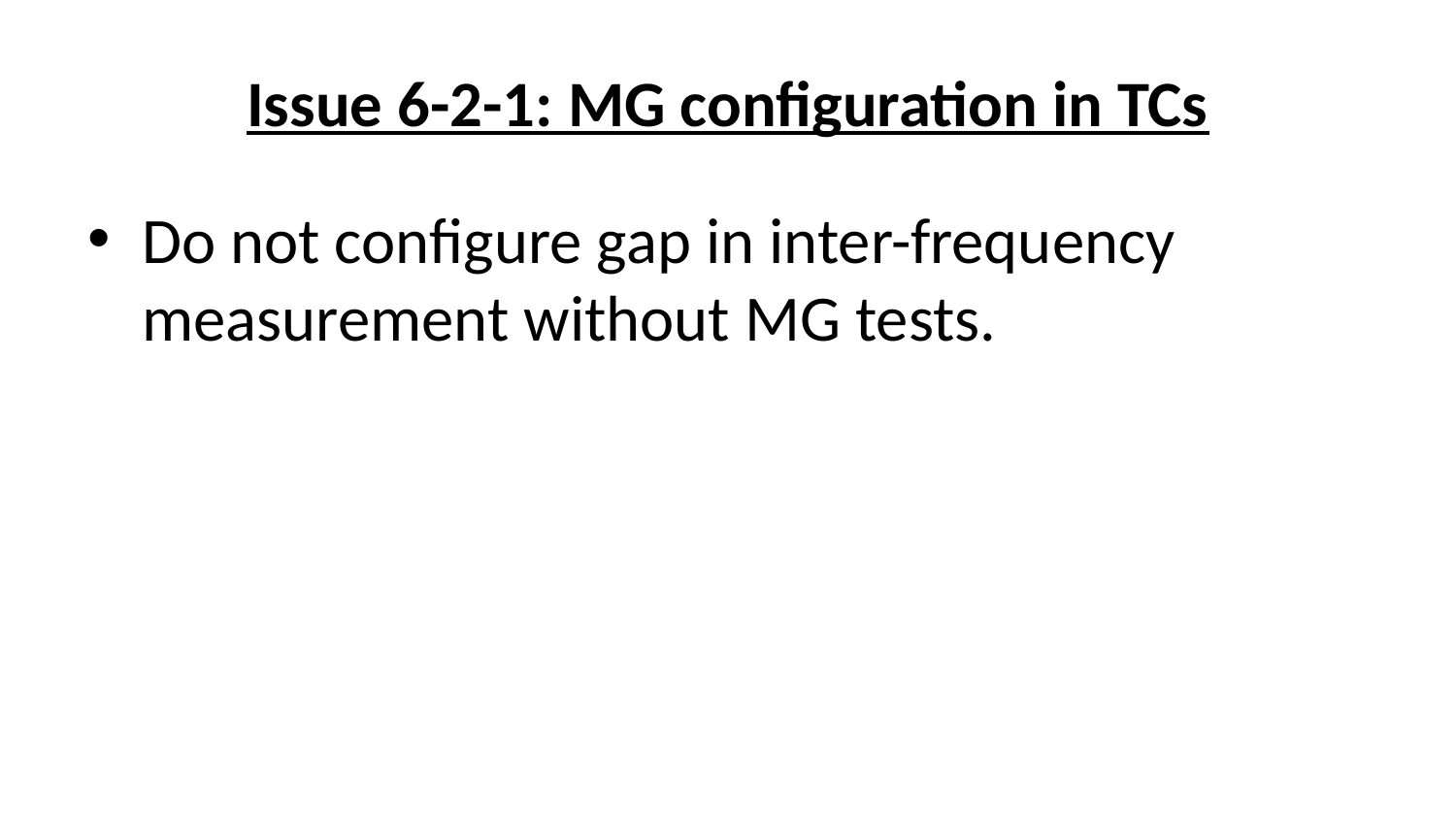

# Issue 6-2-1: MG configuration in TCs
Do not configure gap in inter-frequency measurement without MG tests.